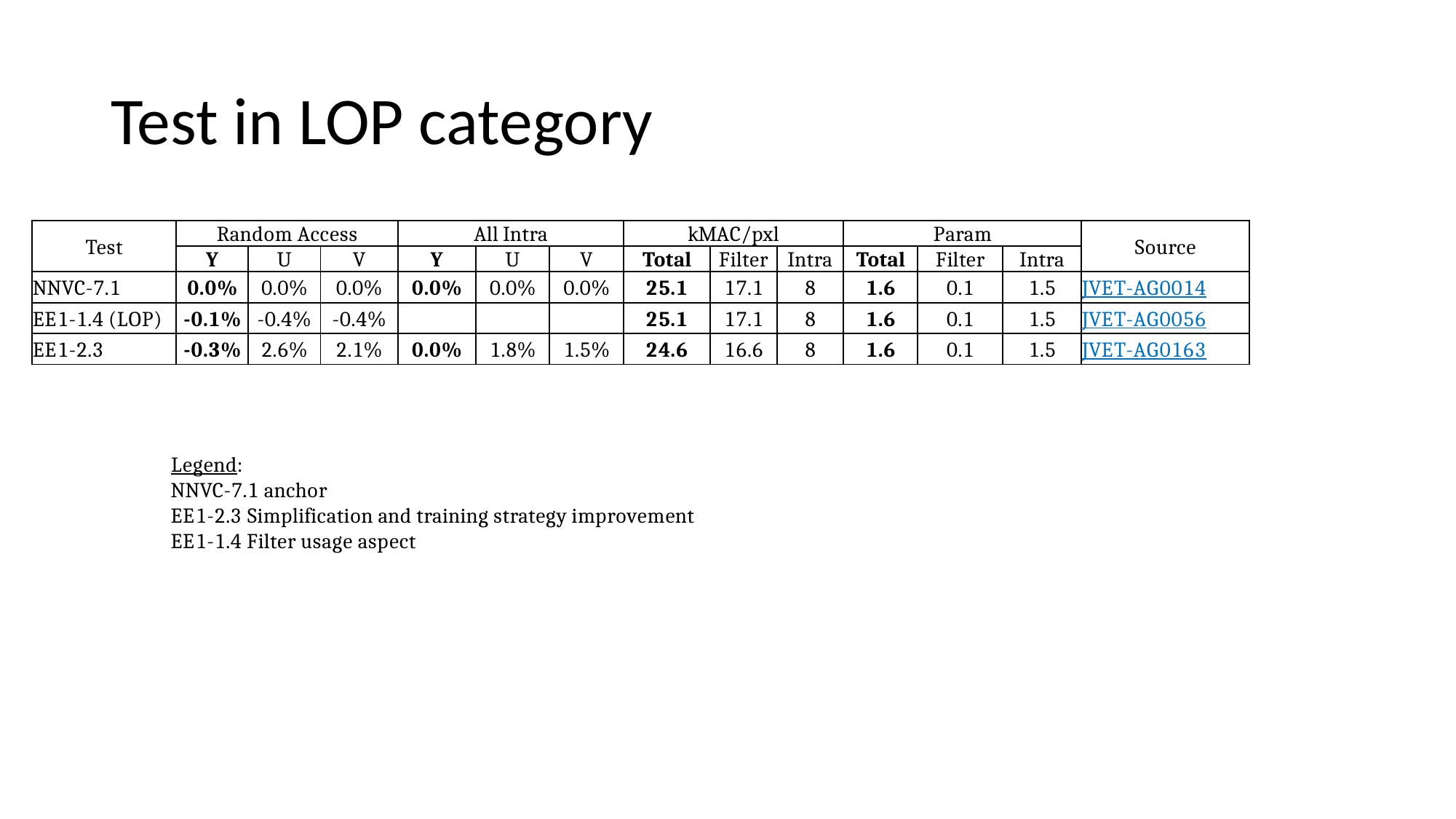

# Test in LOP category
| Test | Random Access |  |  | All Intra |  |  | kMAC/pxl |  |  | Param |  |  | Source |
| --- | --- | --- | --- | --- | --- | --- | --- | --- | --- | --- | --- | --- | --- |
|  | Y | U | V | Y | U | V | Total | Filter | Intra | Total | Filter | Intra |  |
| NNVC-7.1 | 0.0% | 0.0% | 0.0% | 0.0% | 0.0% | 0.0% | 25.1 | 17.1 | 8 | 1.6 | 0.1 | 1.5 | JVET-AG0014 |
| EE1-1.4 (LOP) | -0.1% | -0.4% | -0.4% |  |  |  | 25.1 | 17.1 | 8 | 1.6 | 0.1 | 1.5 | JVET-AG0056 |
| EE1-2.3 | -0.3% | 2.6% | 2.1% | 0.0% | 1.8% | 1.5% | 24.6 | 16.6 | 8 | 1.6 | 0.1 | 1.5 | JVET-AG0163 |
Legend:
NNVC-7.1 anchor
EE1-2.3 Simplification and training strategy improvement
EE1-1.4 Filter usage aspect